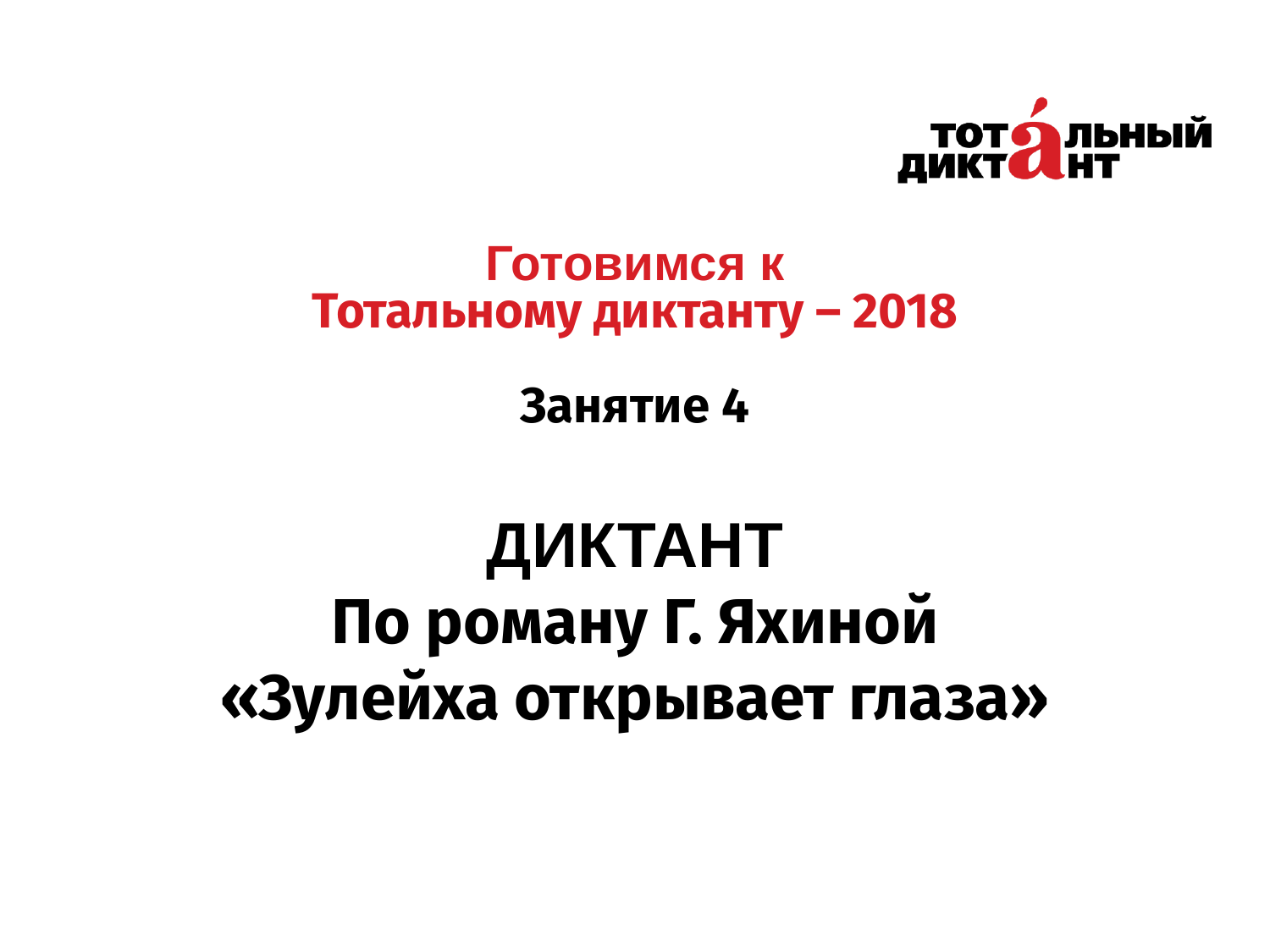

ДИКТАНТ
По роману Г. Яхиной
«Зулейха открывает глаза»
Готовимся к
Тотальному диктанту – 2018

Занятие 4